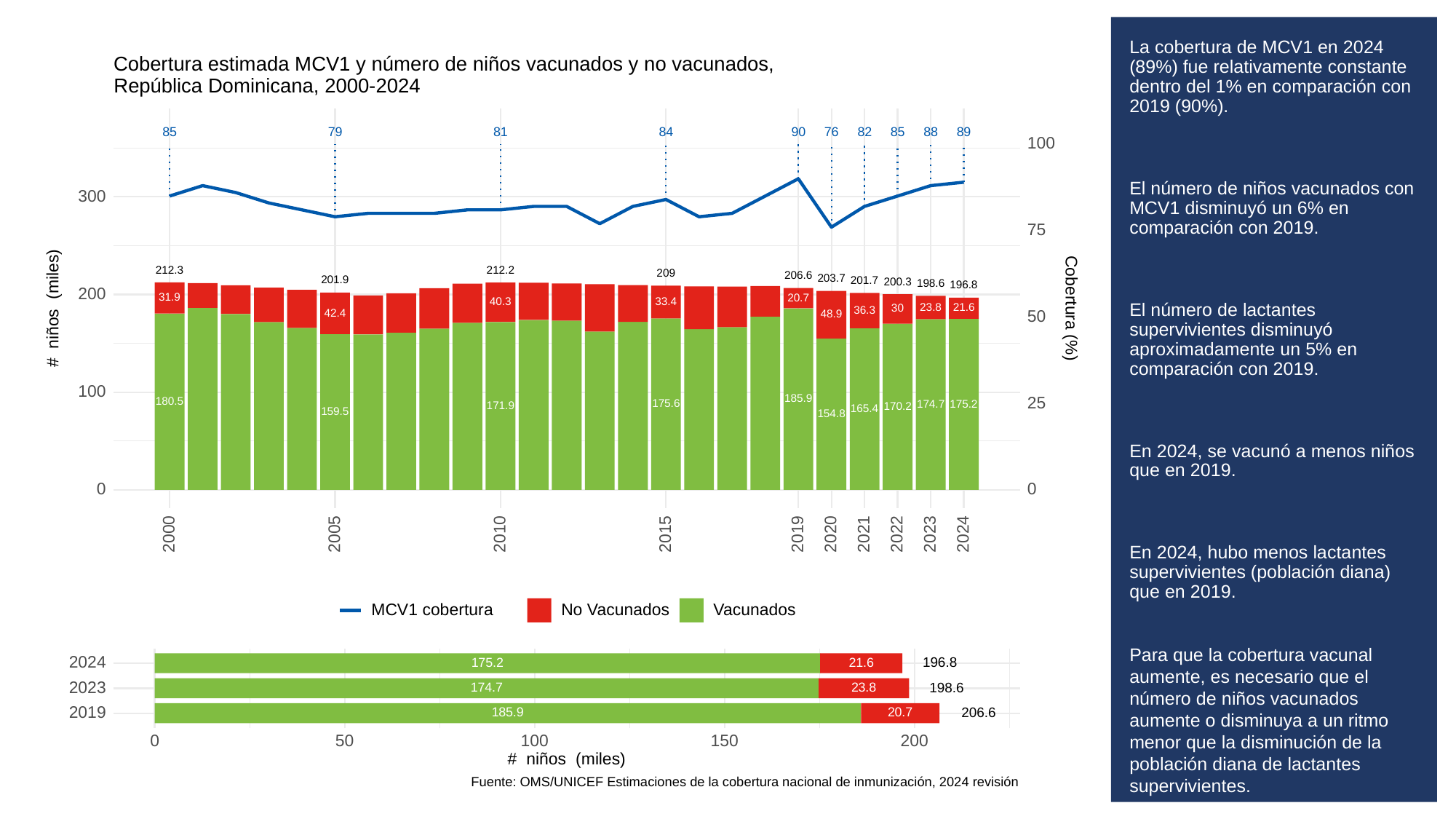

# La cobertura de MCV1 en 2024 (89%) fue relativamente constante dentro del 1% en comparación con 2019 (90%).

El número de niños vacunados con MCV1 disminuyó un 6% en comparación con 2019.

El número de lactantes supervivientes disminuyó aproximadamente un 5% en comparación con 2019.

En 2024, se vacunó a menos niños que en 2019.

En 2024, hubo menos lactantes supervivientes (población diana) que en 2019.

Para que la cobertura vacunal aumente, es necesario que el número de niños vacunados aumente o disminuya a un ritmo menor que la disminución de la población diana de lactantes supervivientes.

Cobertura estimada MCV1 y número de niños vacunados y no vacunados,
República Dominicana, 2000-2024

85
79
81
84
90
76
82
85
88
89
100

300

75

212.3
212.2
209
206.6
203.7
201.9
201.7
200.3
198.6
196.8

200

31.9
20.7

33.4
40.3
#  niños  (miles)
Cobertura (%)
23.8
21.6
30
36.3

42.4
48.9
50

100

185.9
25
180.5
175.6
175.2
174.7
171.9
170.2
165.4
159.5
154.8

0
0

2023
2000
2005
2010
2015
2019
2020
2021
2022
2024

MCV1 cobertura
No Vacunados
Vacunados

2024
196.8
175.2
21.6

2023
198.6
23.8
174.7

2019
206.6
185.9
20.7

0
50
100
150
200
#  niños  (miles)
Fuente: OMS/UNICEF Estimaciones de la cobertura nacional de inmunización, 2024 revisión